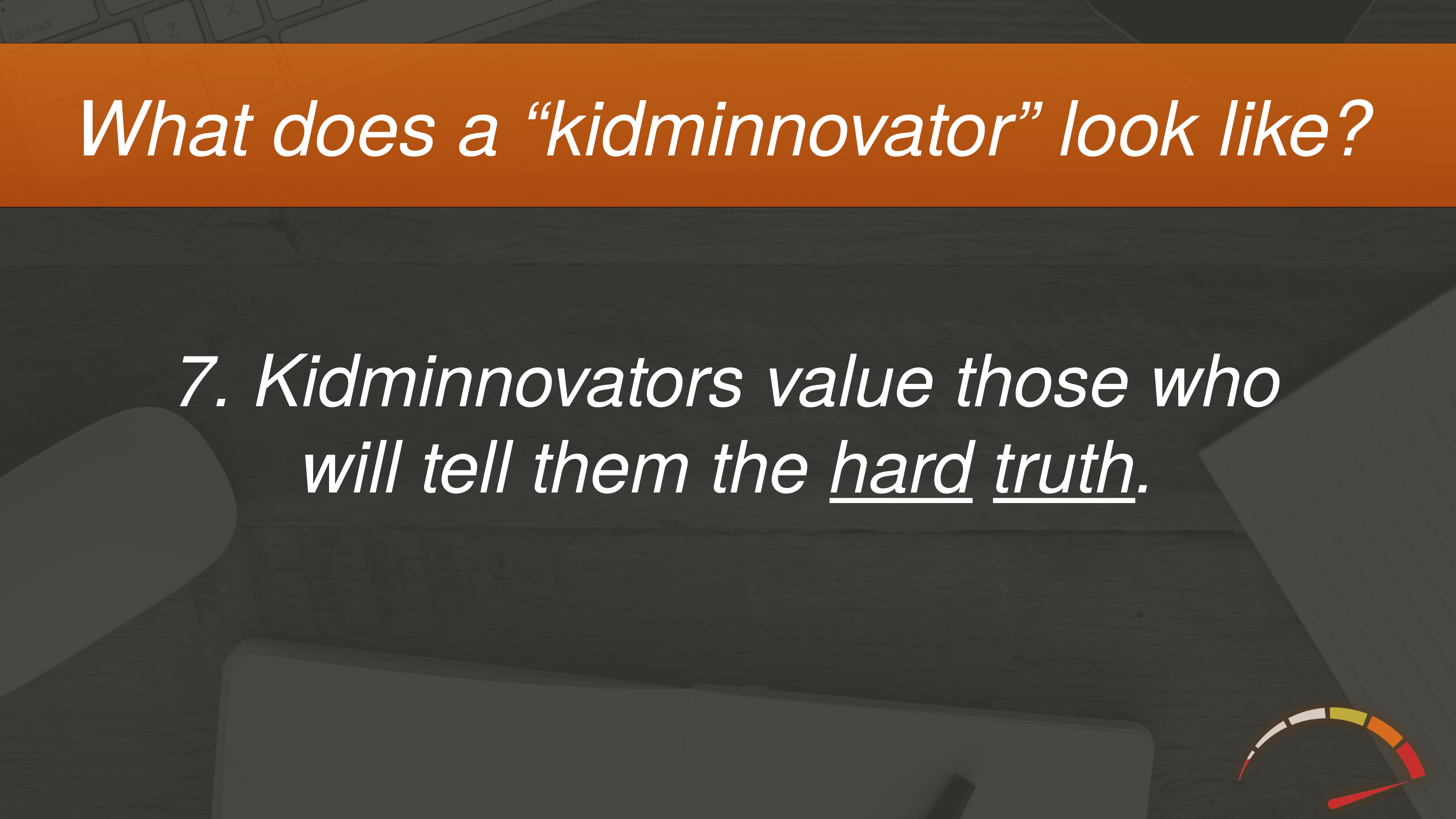

What does a “kidminnovator” look like?
7. Kidminnovators value those who
will tell them the hard truth.